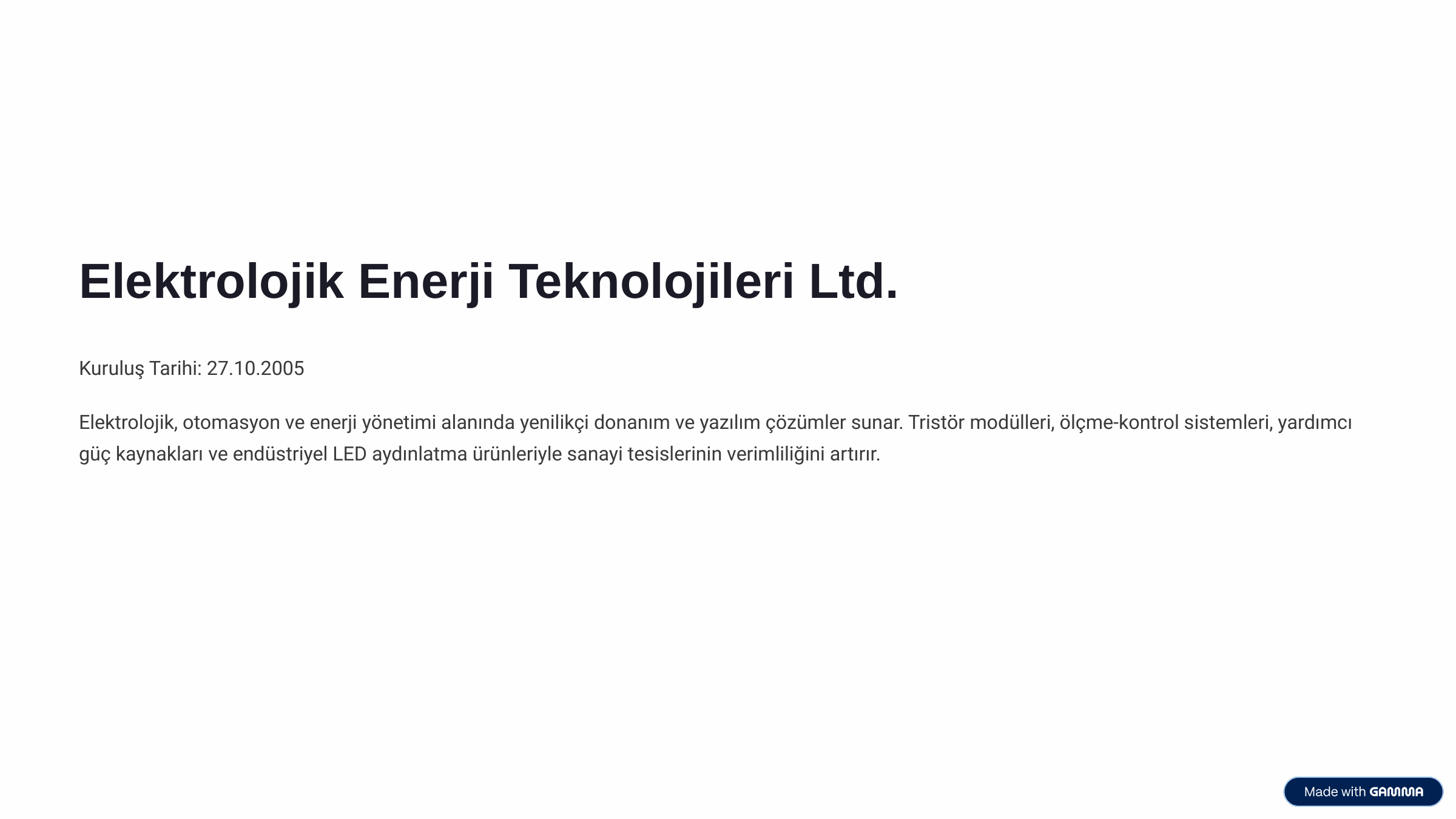

Elektrolojik Enerji Teknolojileri Ltd.
Kuruluş Tarihi: 27.10.2005
Elektrolojik, otomasyon ve enerji yönetimi alanında yenilikçi donanım ve yazılım çözümler sunar. Tristör modülleri, ölçme-kontrol sistemleri, yardımcı güç kaynakları ve endüstriyel LED aydınlatma ürünleriyle sanayi tesislerinin verimliliğini artırır.